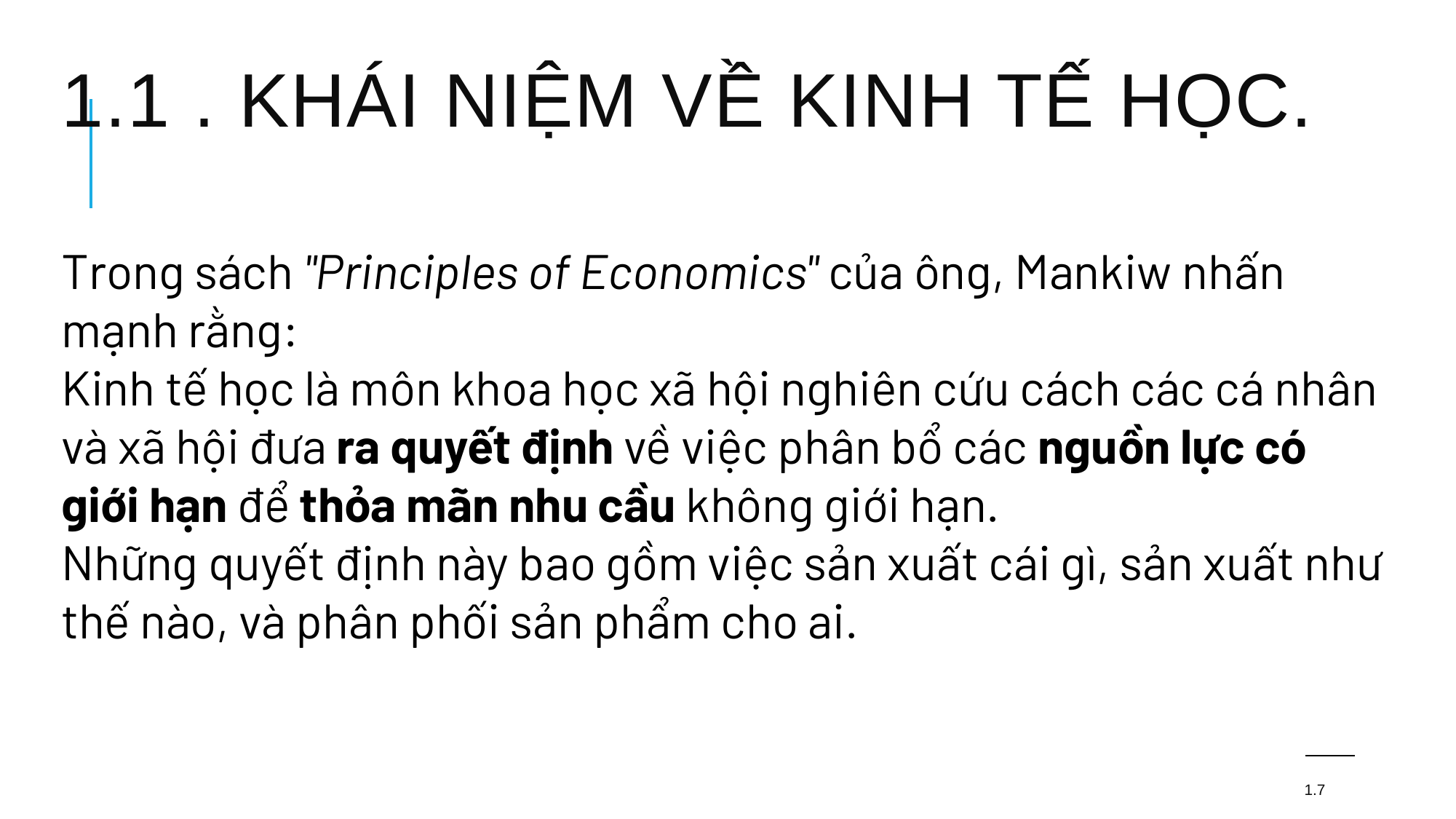

# 1.1 . Khái niệm về kinh tế học.
Trong sách "Principles of Economics" của ông, Mankiw nhấn mạnh rằng:
Kinh tế học là môn khoa học xã hội nghiên cứu cách các cá nhân và xã hội đưa ra quyết định về việc phân bổ các nguồn lực có giới hạn để thỏa mãn nhu cầu không giới hạn.
Những quyết định này bao gồm việc sản xuất cái gì, sản xuất như thế nào, và phân phối sản phẩm cho ai.
1.7